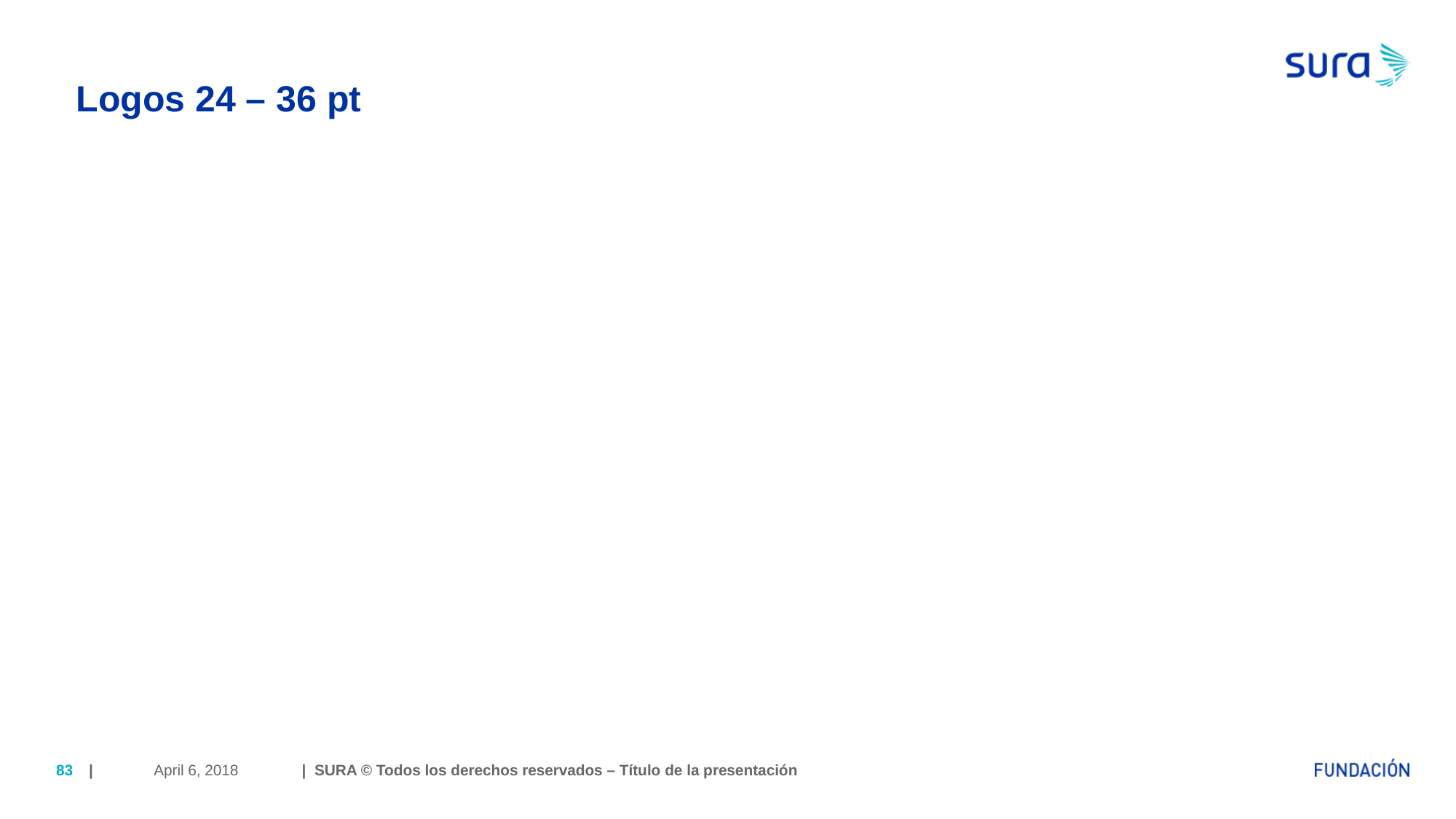

# Logos 24 – 36 pt

April 6, 2018
83
|                                                  |  SURA © Todos los derechos reservados – Título de la presentación